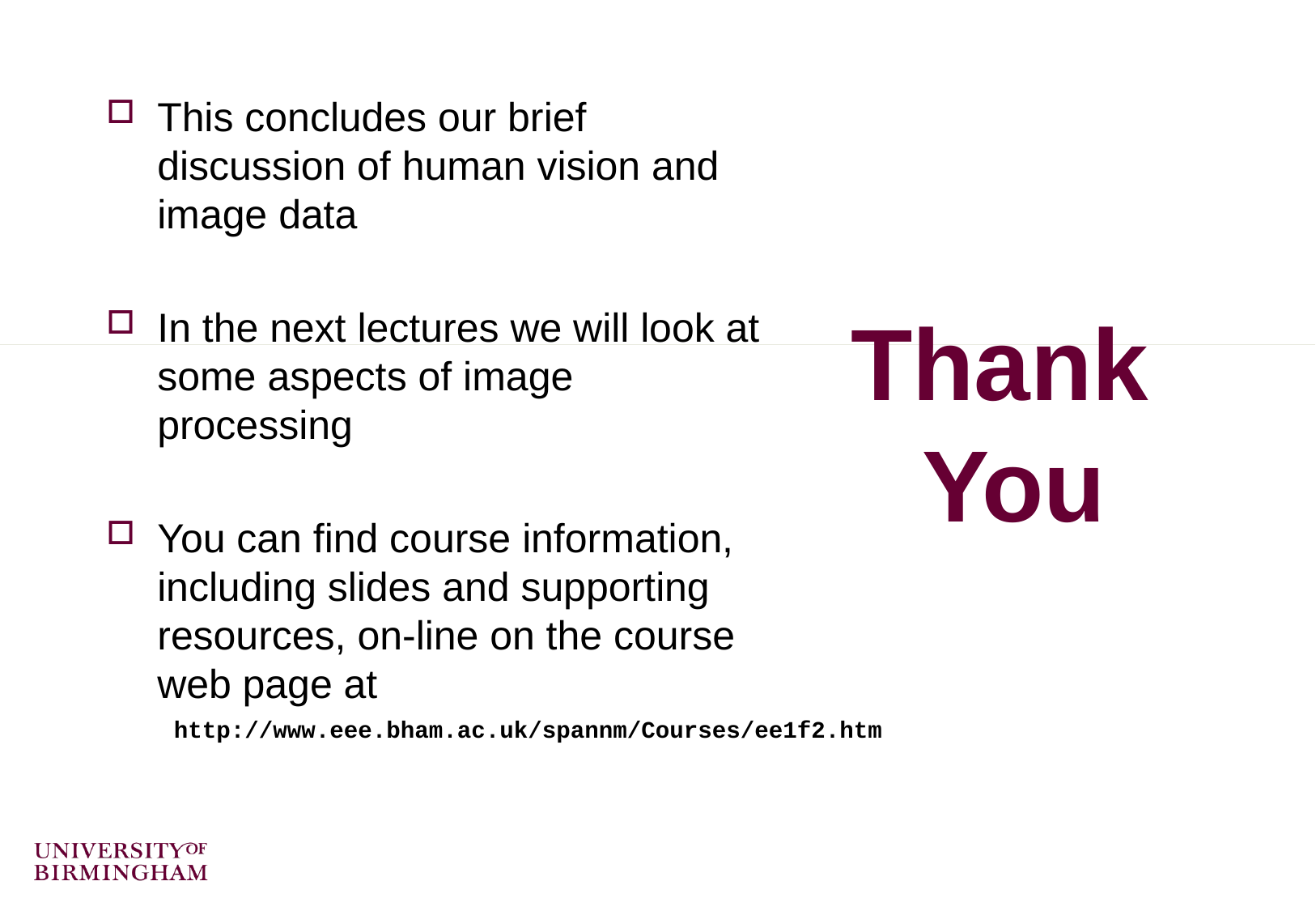

This concludes our brief discussion of human vision and image data

In the next lectures we will look at some aspects of image  processing

You can find course information, including slides and supporting resources, on-line on the course web page at

Thank
You

http://www.eee.bham.ac.uk/spannm/Courses/ee1f2.htm